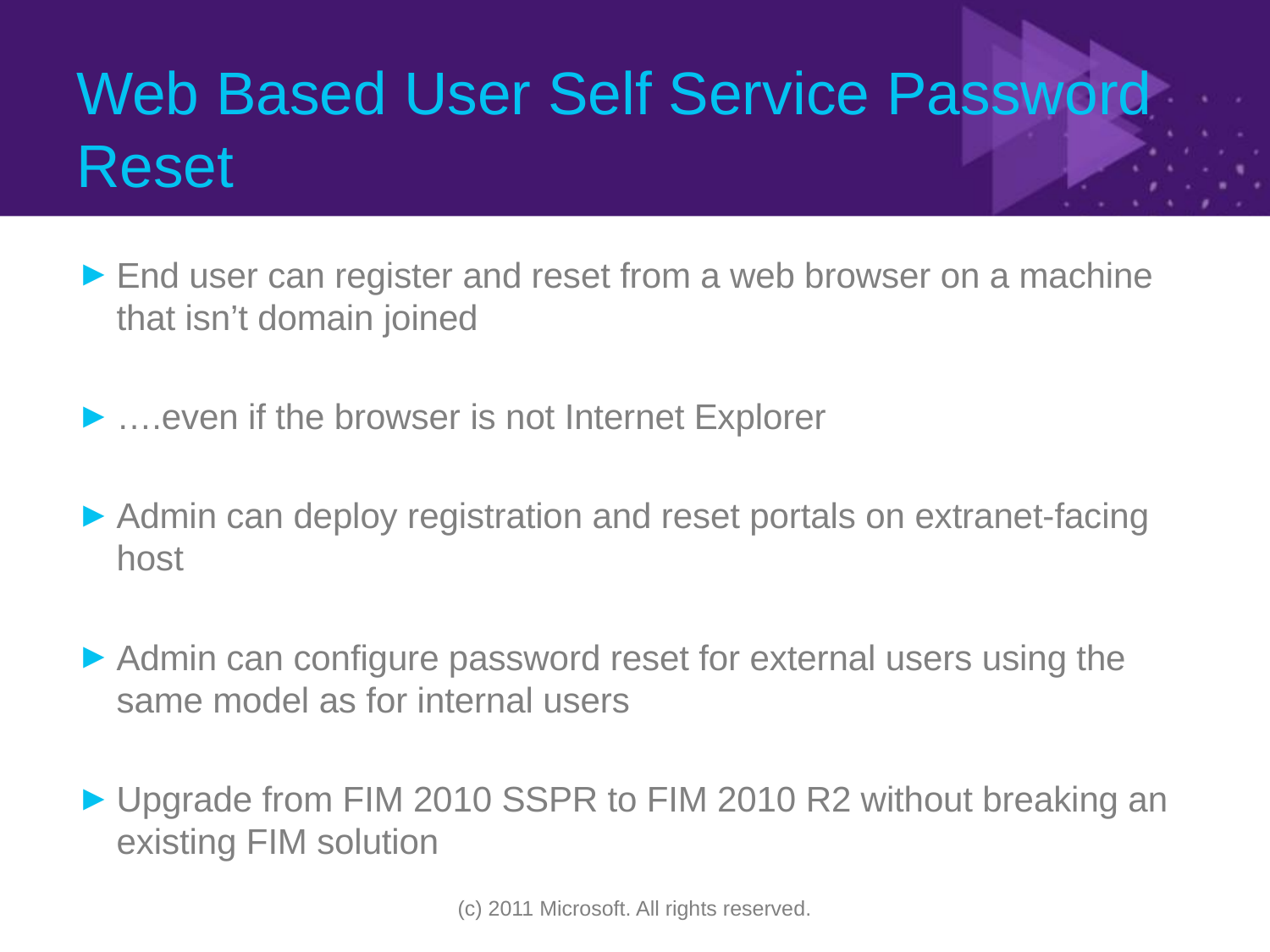

# Web Based User Self Service Password Reset
End user can register and reset from a web browser on a machine that isn’t domain joined

….even if the browser is not Internet Explorer

Admin can deploy registration and reset portals on extranet-facing host

Admin can configure password reset for external users using the same model as for internal users

Upgrade from FIM 2010 SSPR to FIM 2010 R2 without breaking an existing FIM solution
(c) 2011 Microsoft. All rights reserved.